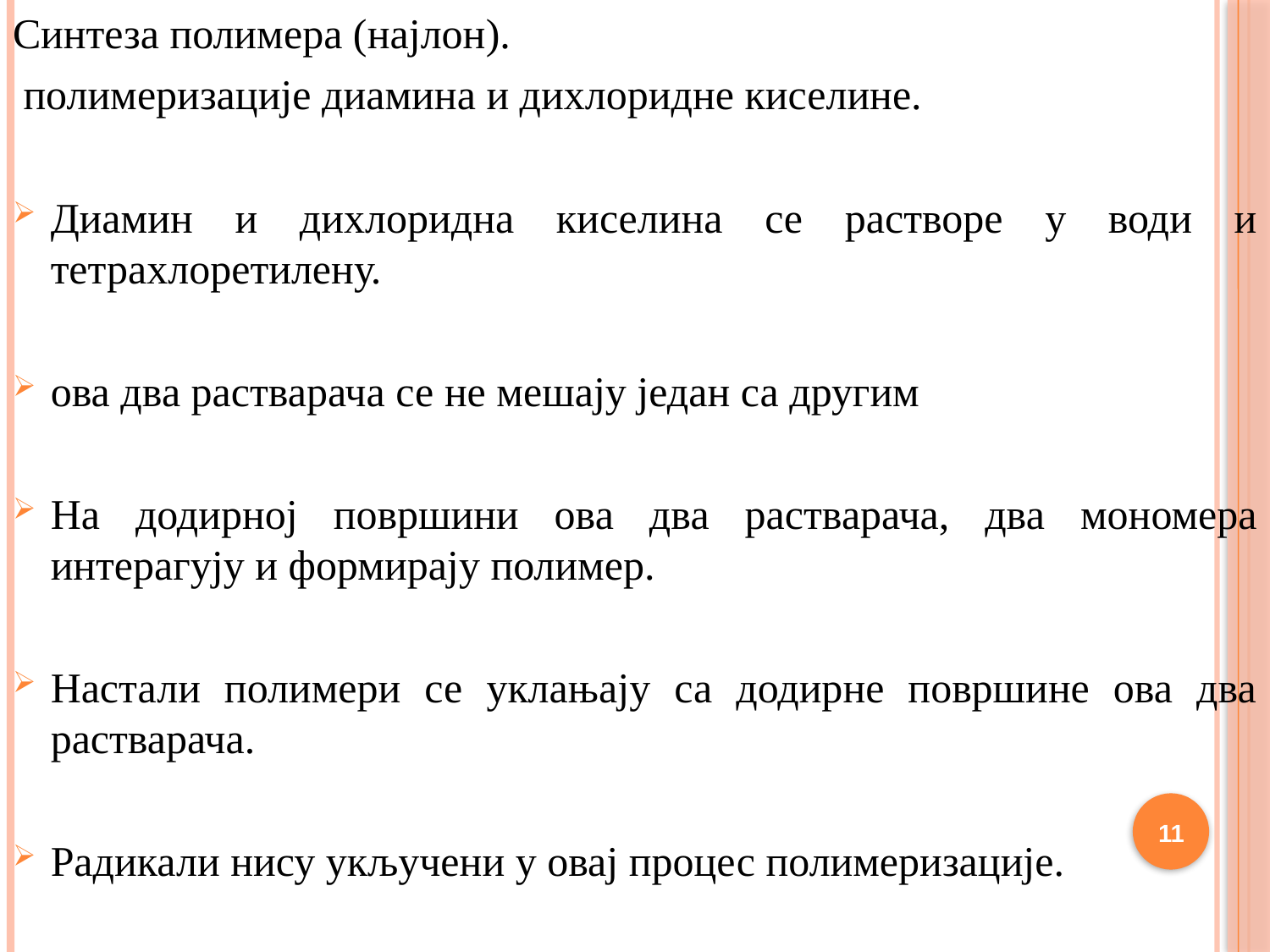

Синтеза полимера (најлон).
 полимеризације диамина и дихлоридне киселине.

Диамин и дихлоридна киселина се растворе у води и тетрахлоретилену.

ова два растварача се не мешају један са другим

На додирној површини ова два растварача, два мономера интерагују и формирају полимер.

Настали полимери се уклањају са додирне површине ова два растварача.

Радикали нису укључени у овај процес полимеризације.

11